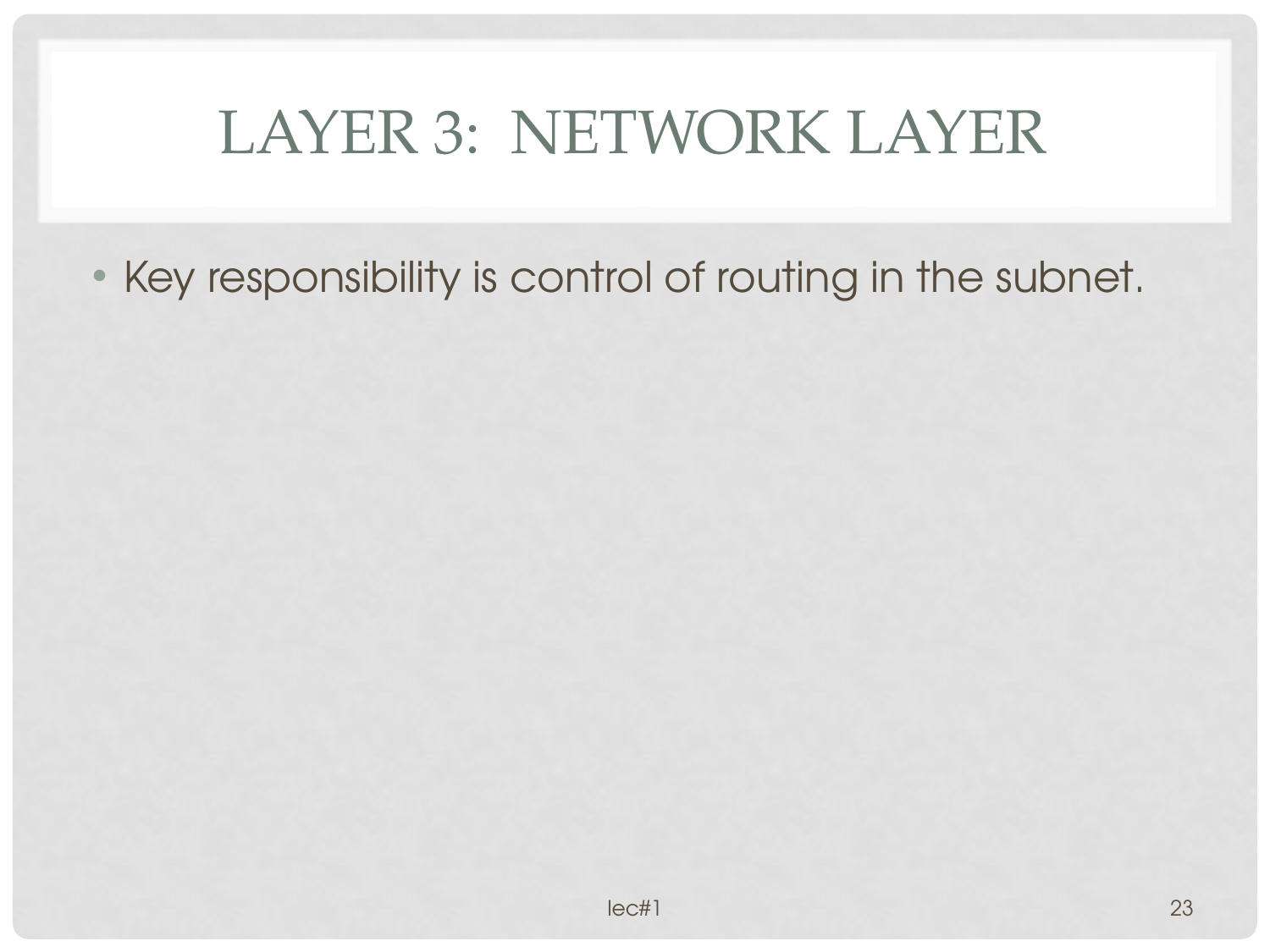

# Layer 3:  Network Layer
Key responsibility is control of routing in the subnet.
lec#1
23